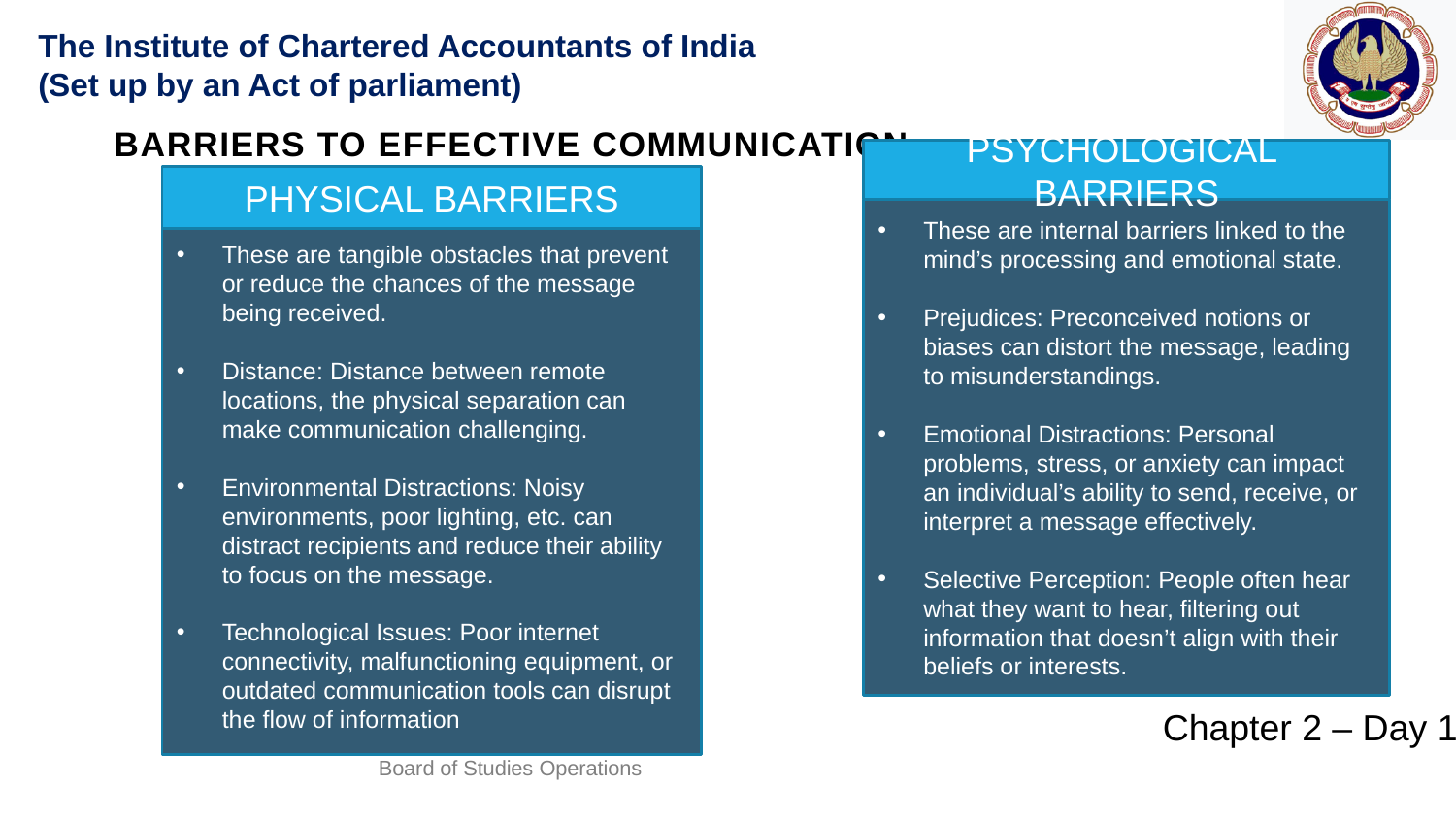

Barriers to Effective Communication
PSYCHOLOGICAL  BARRIERS
These are internal barriers linked to the mind’s processing and emotional state.

Prejudices: Preconceived notions or biases can distort the message, leading to misunderstandings.

Emotional Distractions: Personal problems, stress, or anxiety can impact an individual’s ability to send, receive, or interpret a message effectively.

Selective Perception: People often hear what they want to hear, filtering out information that doesn’t align with their beliefs or interests.
PHYSICAL BARRIERS
These are tangible obstacles that prevent or reduce the chances of the message being received.

Distance: Distance between remote locations, the physical separation can make communication challenging.

Environmental Distractions: Noisy environments, poor lighting, etc. can distract recipients and reduce their ability to focus on the message.

Technological Issues: Poor internet connectivity, malfunctioning equipment, or outdated communication tools can disrupt the flow of information